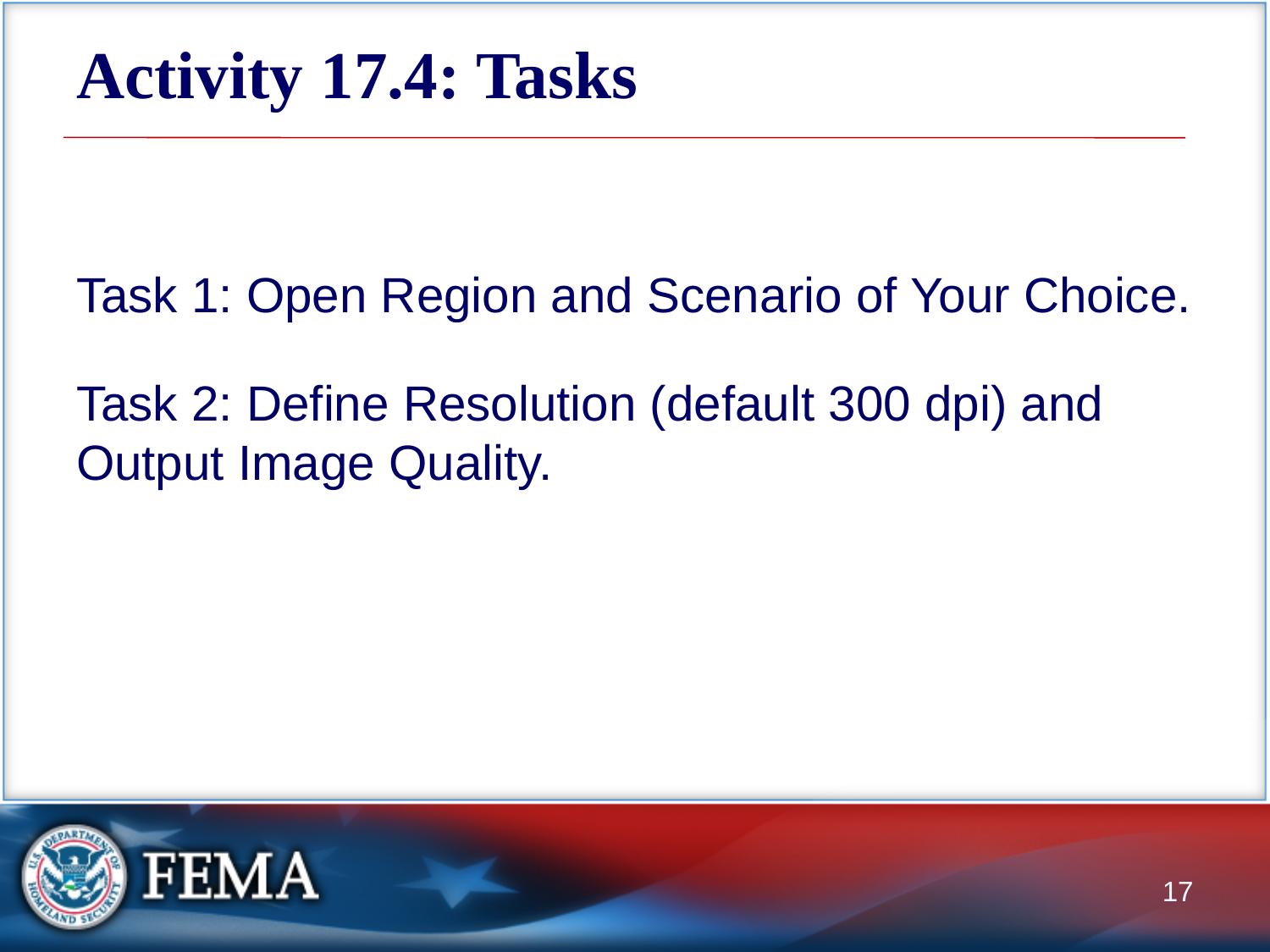

# Activity 17.4: Tasks

Task 1: Open Region and Scenario of Your Choice.
Task 2: Define Resolution (default 300 dpi) and Output Image Quality.
17